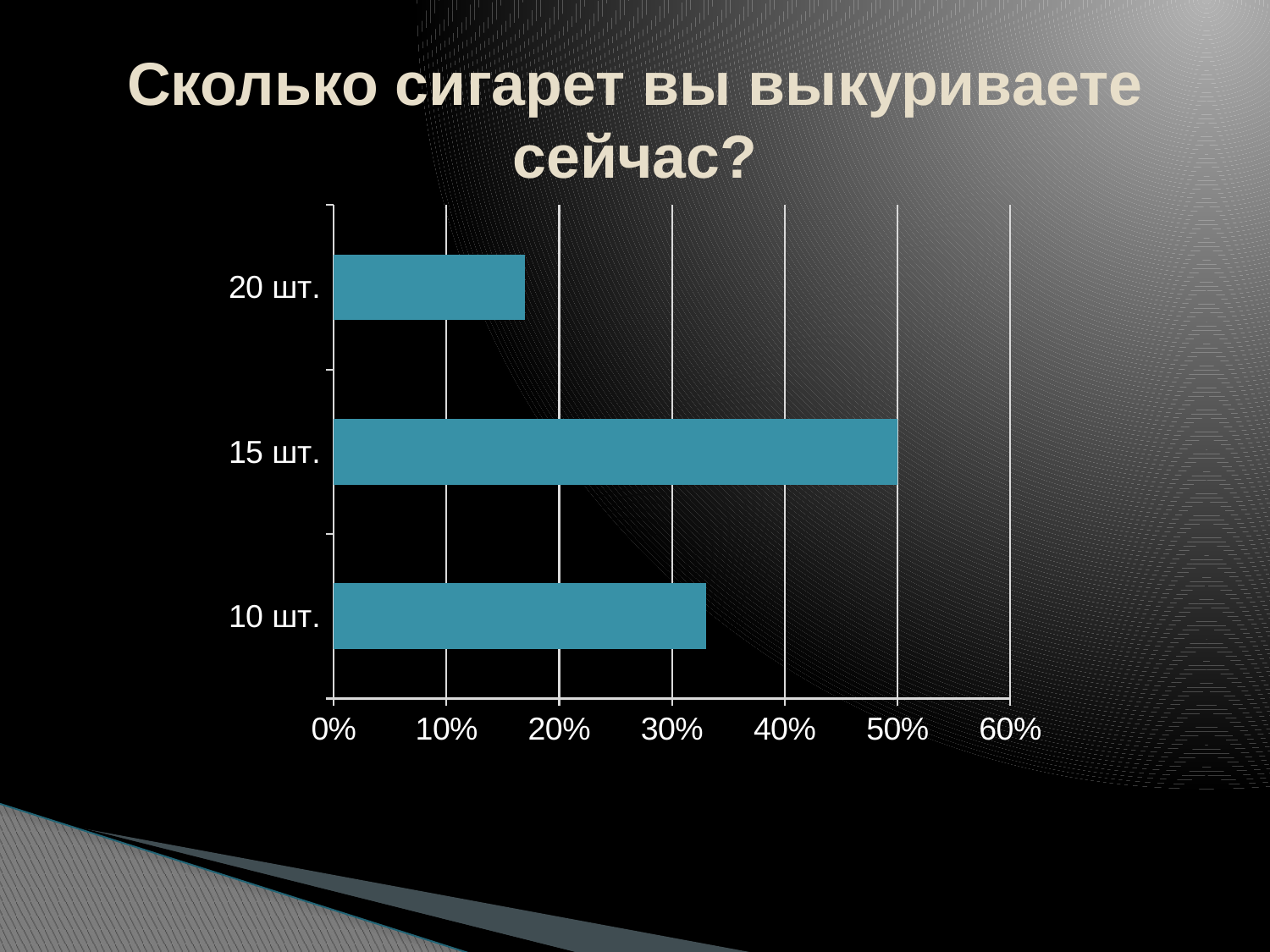

# Сколько сигарет вы выкуриваете сейчас?

### Chart

| Category | Столбец1 |
|---|---|
| 10 шт. | 0.33000000000000207 |
| 15 шт. | 0.5 |
| 20 шт. | 0.17 |